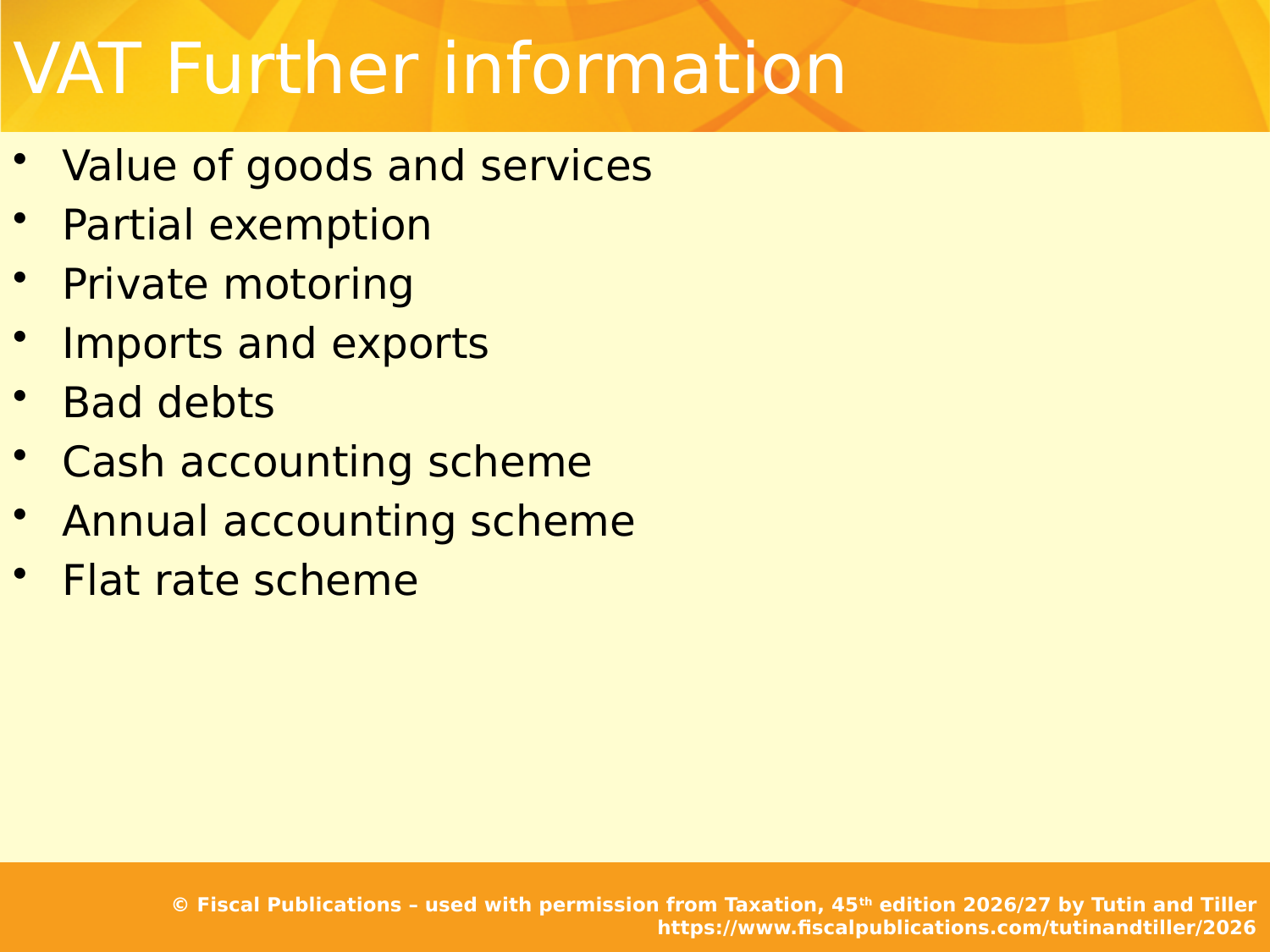

# VAT Further information
Value of goods and services
Partial exemption
Private motoring
Imports and exports
Bad debts
Cash accounting scheme
Annual accounting scheme
Flat rate scheme